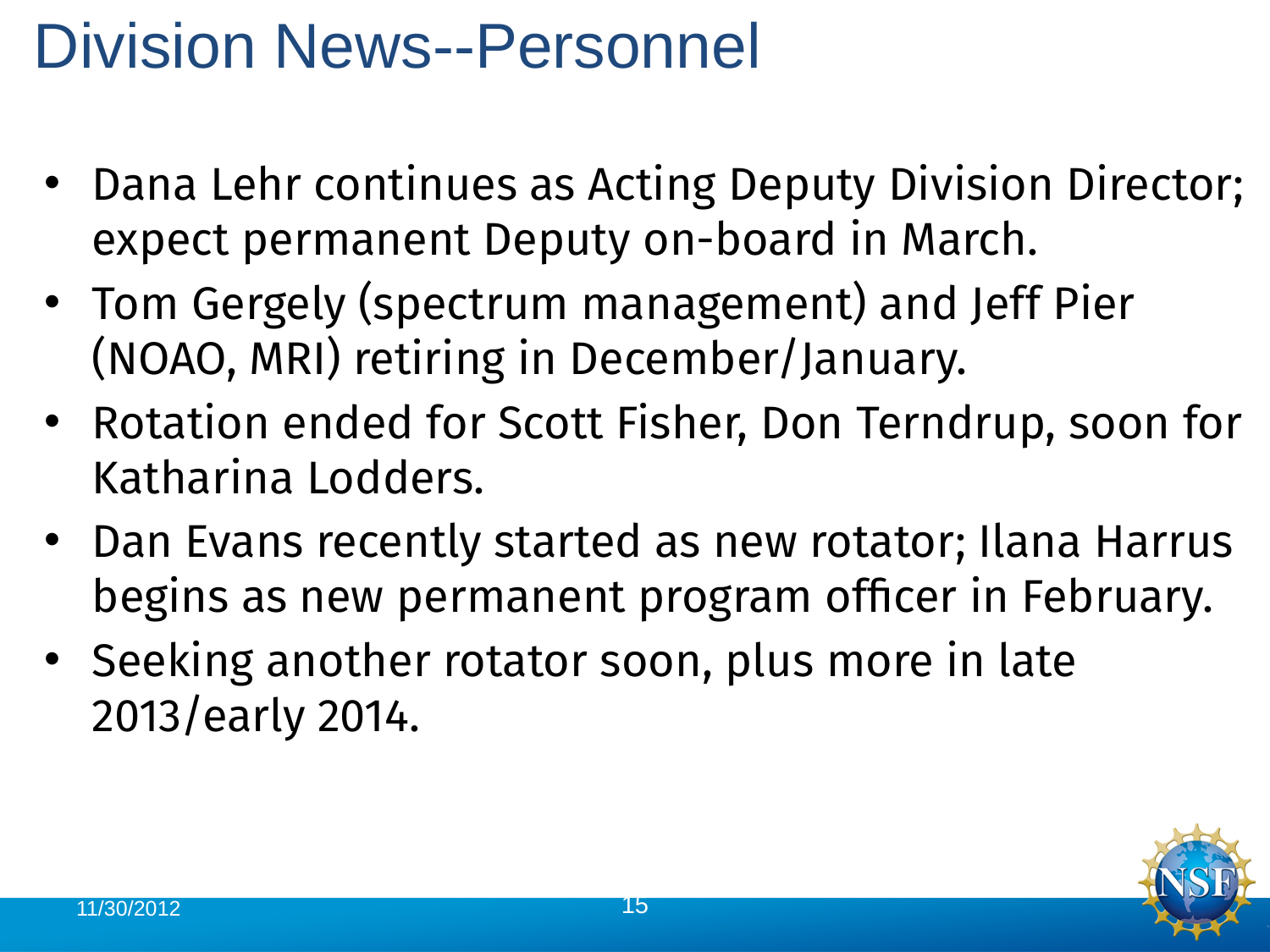

# Division News--Personnel
Dana Lehr continues as Acting Deputy Division Director; expect permanent Deputy on-board in March.
Tom Gergely (spectrum management) and Jeff Pier (NOAO, MRI) retiring in December/January.
Rotation ended for Scott Fisher, Don Terndrup, soon for Katharina Lodders.
Dan Evans recently started as new rotator; Ilana Harrus begins as new permanent program officer in February.
Seeking another rotator soon, plus more in late 2013/early 2014.
11/30/2012
15